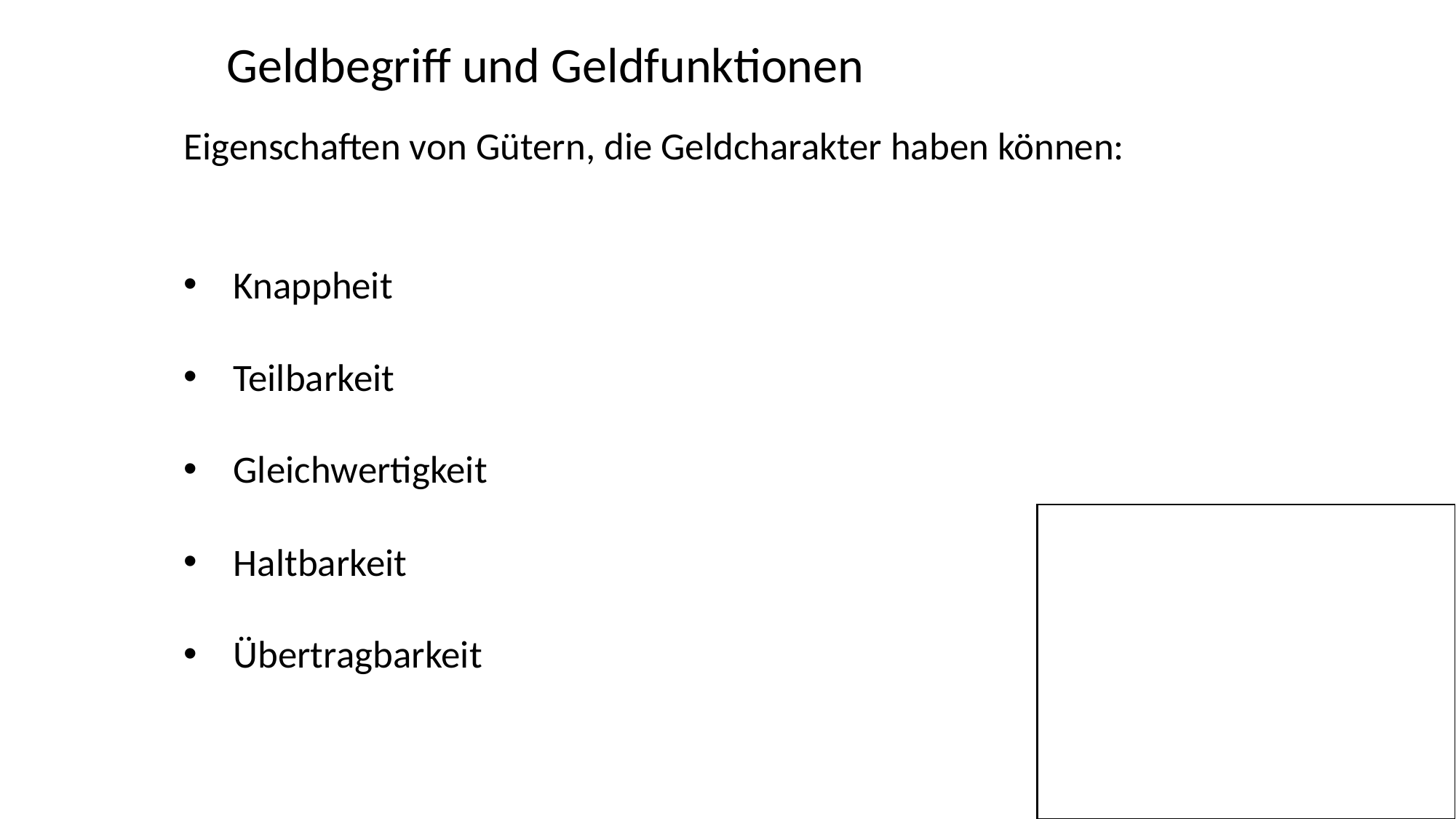

Geldbegriff und Geldfunktionen
Eigenschaften von Gütern, die Geldcharakter haben können:

Knappheit

Teilbarkeit

Gleichwertigkeit

Haltbarkeit

Übertragbarkeit